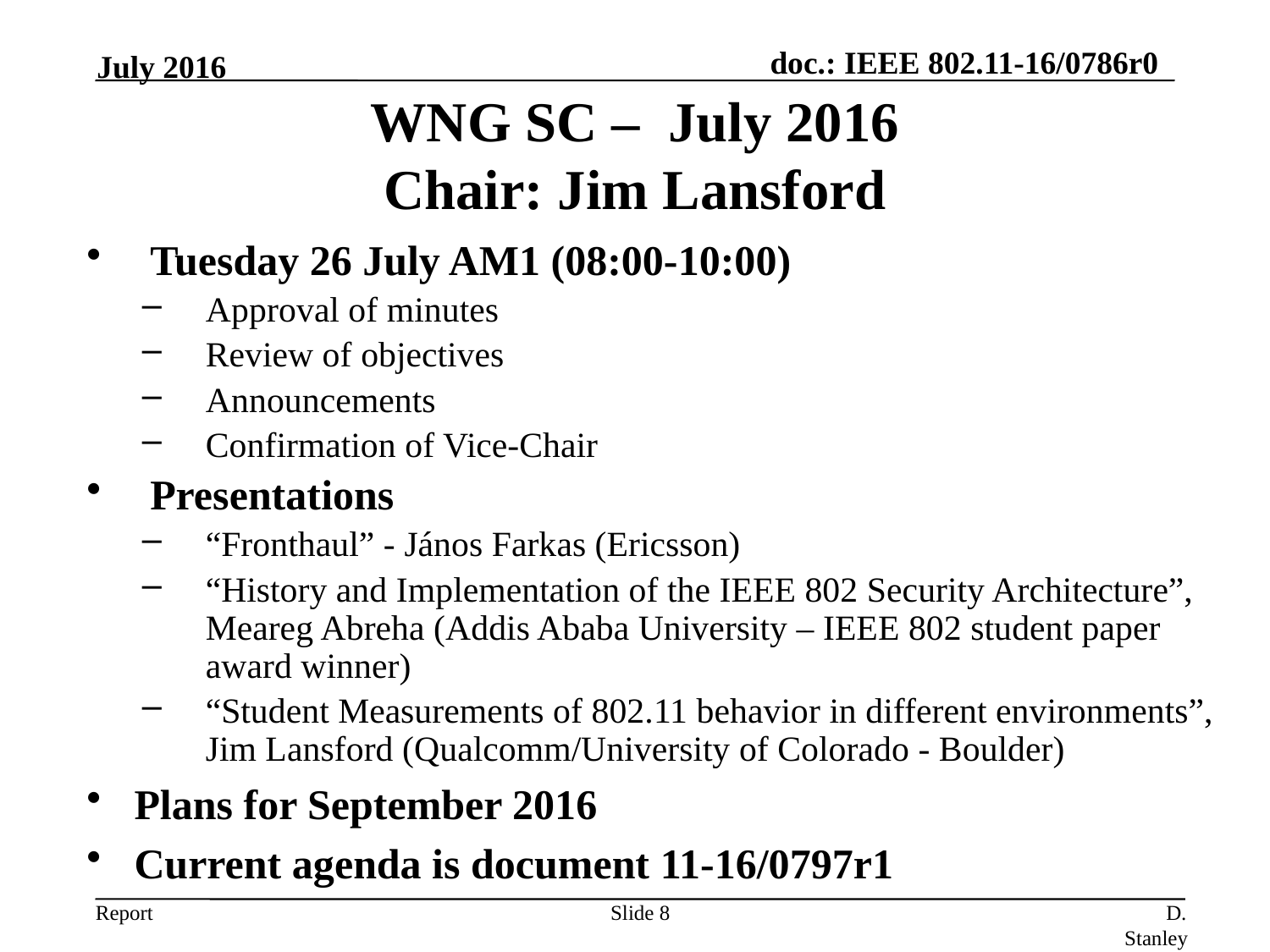

July 2016

WNG SC –  July 2016
Chair: Jim Lansford
Tuesday 26 July AM1 (08:00-10:00)
Approval of minutes
Review of objectives
Announcements
Confirmation of Vice-Chair
Presentations
“Fronthaul” - János Farkas (Ericsson)
“History and Implementation of the IEEE 802 Security Architecture”, Meareg Abreha (Addis Ababa University – IEEE 802 student paper award winner)
“Student Measurements of 802.11 behavior in different environments”, Jim Lansford (Qualcomm/University of Colorado - Boulder)
Plans for September 2016
Current agenda is document 11-16/0797r1

Slide 8
D. Stanley, HP Enterprise